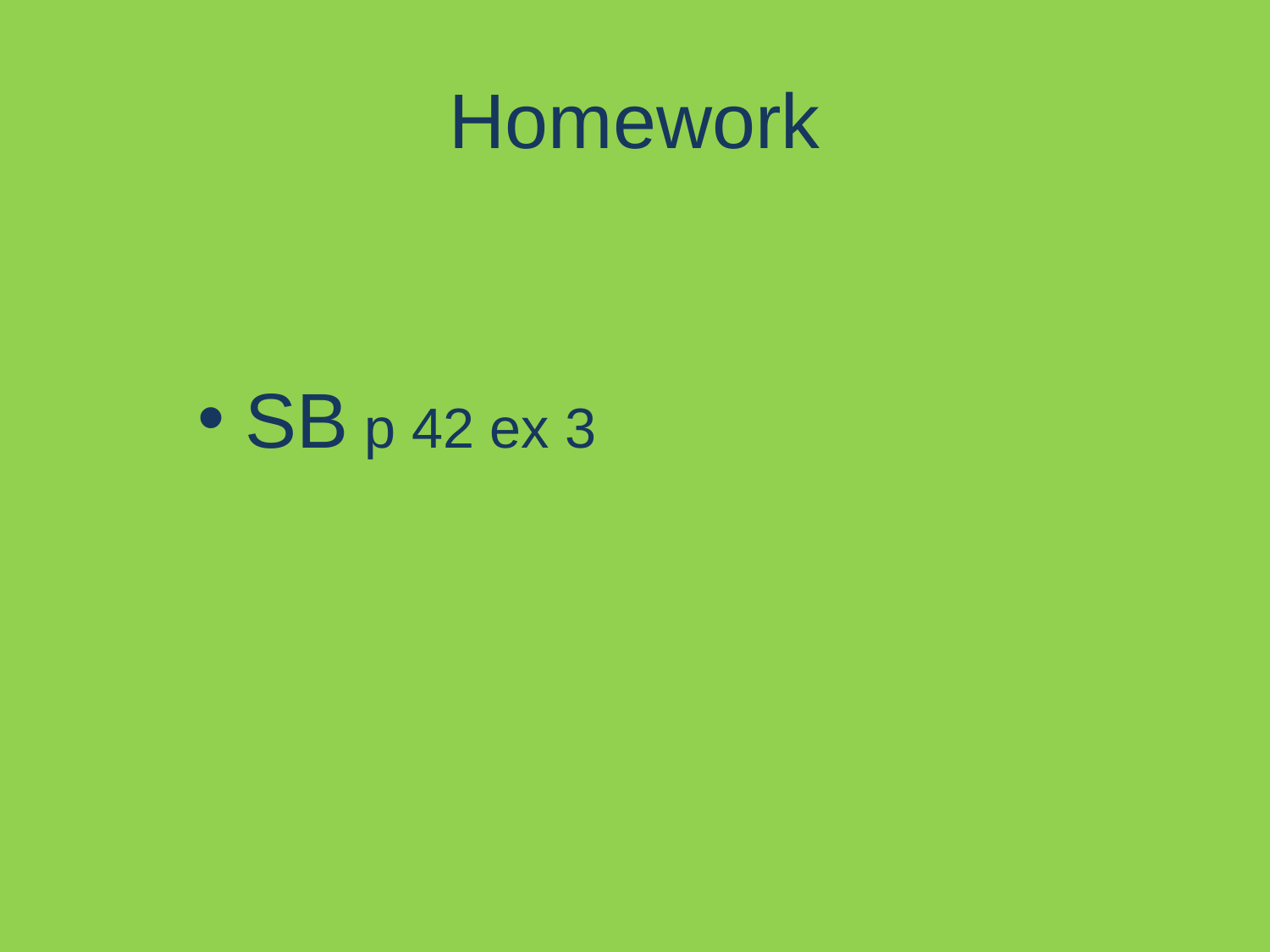

# Homework
SB p 42 ex 3